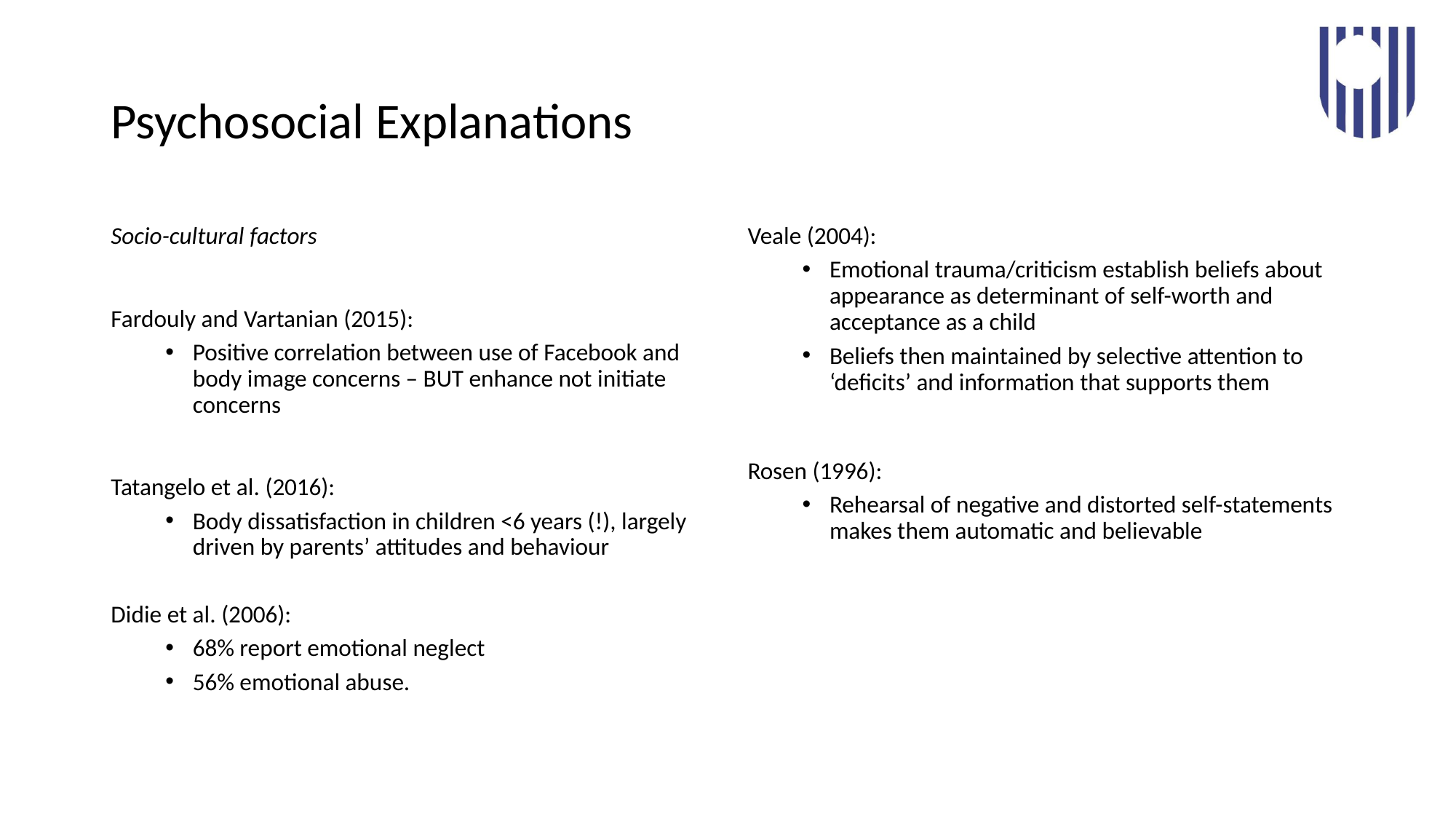

# Psychosocial Explanations
Socio-cultural factors

Fardouly and Vartanian (2015):
Positive correlation between use of Facebook and body image concerns – BUT enhance not initiate concerns

Tatangelo et al. (2016):
Body dissatisfaction in children <6 years (!), largely driven by parents’ attitudes and behaviour
Didie et al. (2006):
68% report emotional neglect
56% emotional abuse.

Veale (2004):
Emotional trauma/criticism establish beliefs about appearance as determinant of self-worth and acceptance as a child
Beliefs then maintained by selective attention to ‘deficits’ and information that supports them

Rosen (1996):
Rehearsal of negative and distorted self-statements makes them automatic and believable